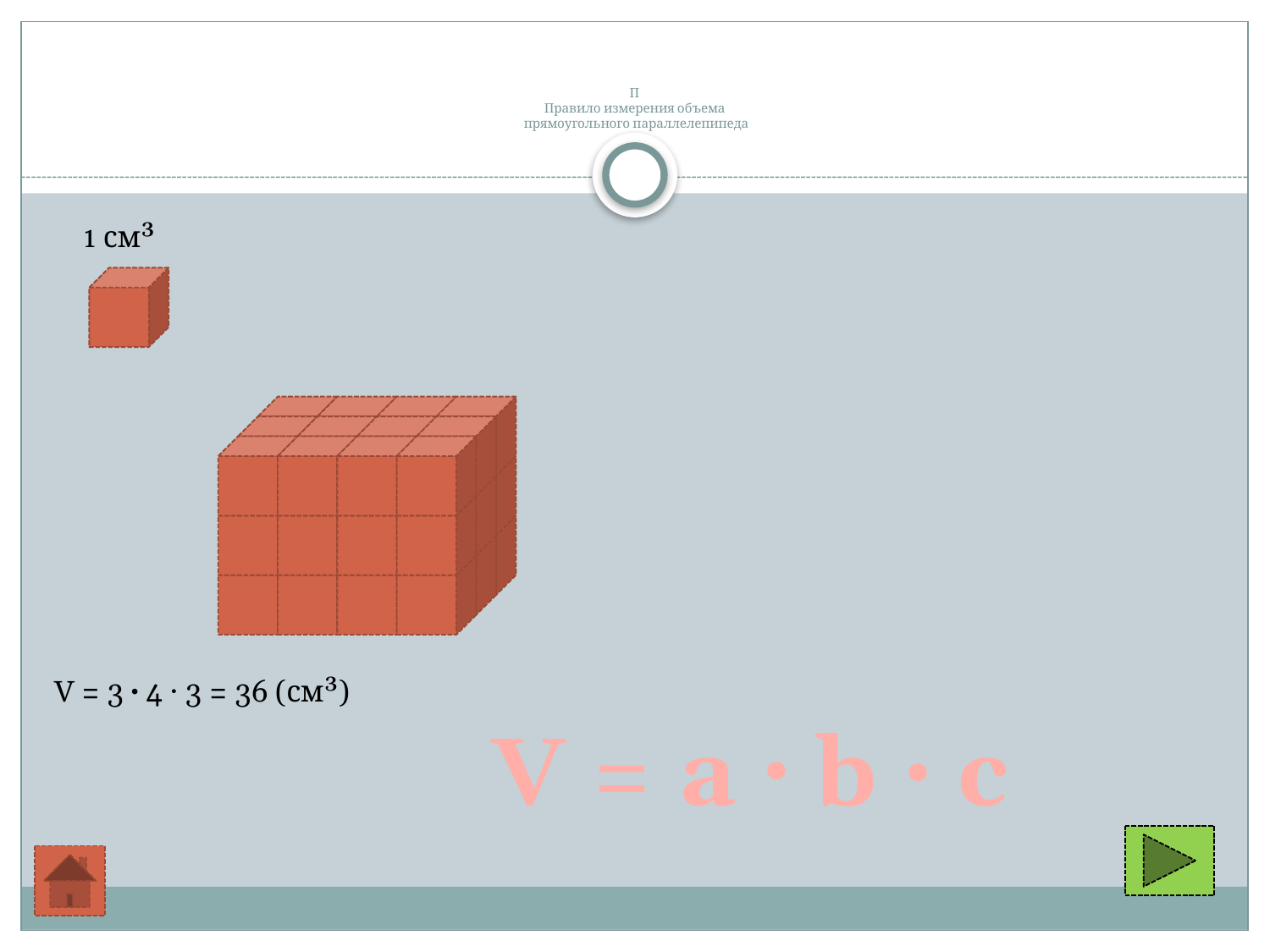

# П Правило измерения объема прямоугольного параллелепипеда
    1 см³

V = 3 ∙ 4 · 3 = 36 (см³)

V = a · b ∙ c